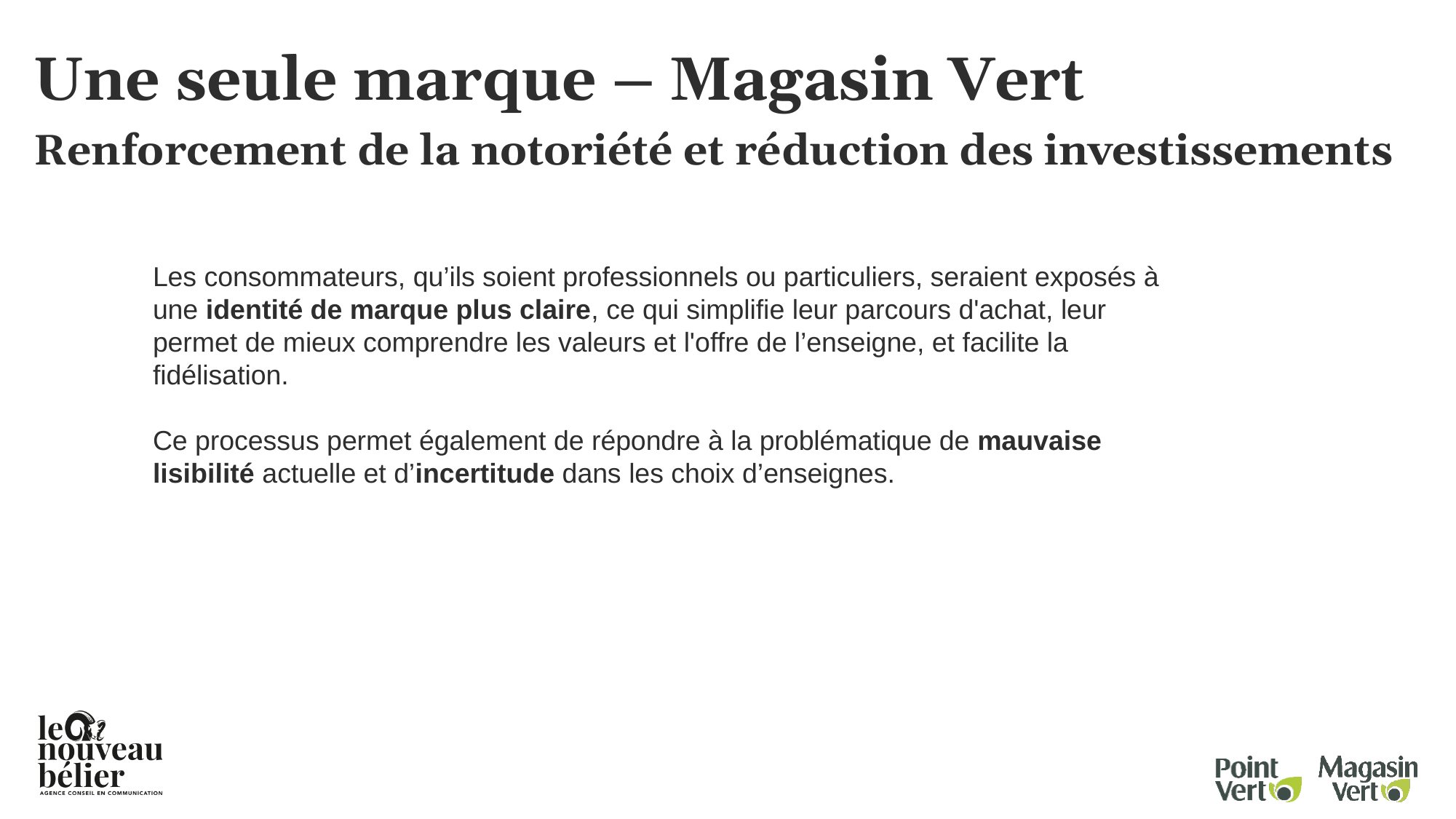

Une seule marque – Magasin Vert
Renforcement de la notoriété et réduction des investissements
Les consommateurs, qu’ils soient professionnels ou particuliers, seraient exposés à une identité de marque plus claire, ce qui simplifie leur parcours d'achat, leur permet de mieux comprendre les valeurs et l'offre de l’enseigne, et facilite la fidélisation.
Ce processus permet également de répondre à la problématique de mauvaise lisibilité actuelle et d’incertitude dans les choix d’enseignes.